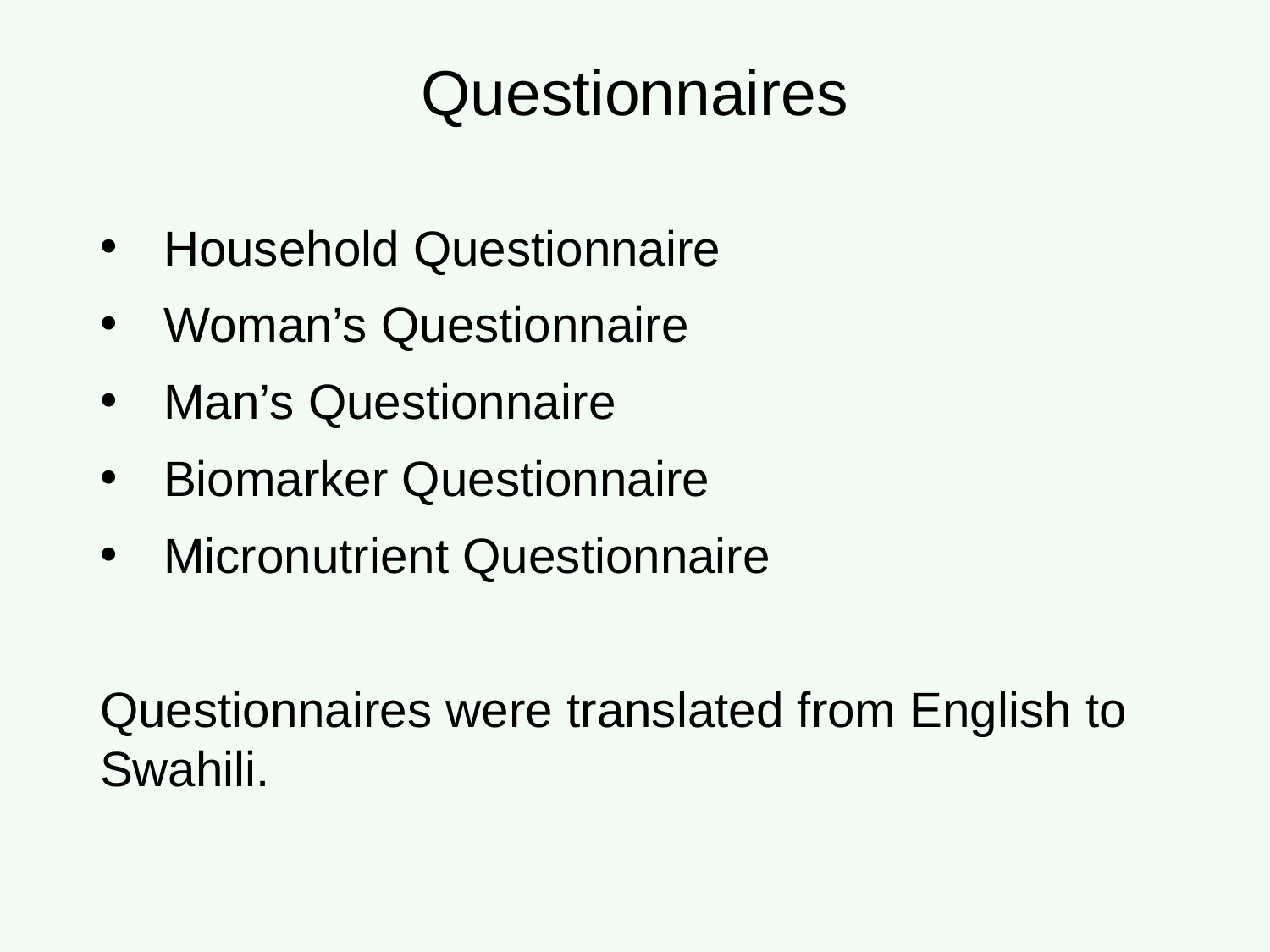

# Questionnaires
Household Questionnaire
Woman’s Questionnaire
Man’s Questionnaire
Biomarker Questionnaire
Micronutrient Questionnaire

Questionnaires were translated from English to Swahili.